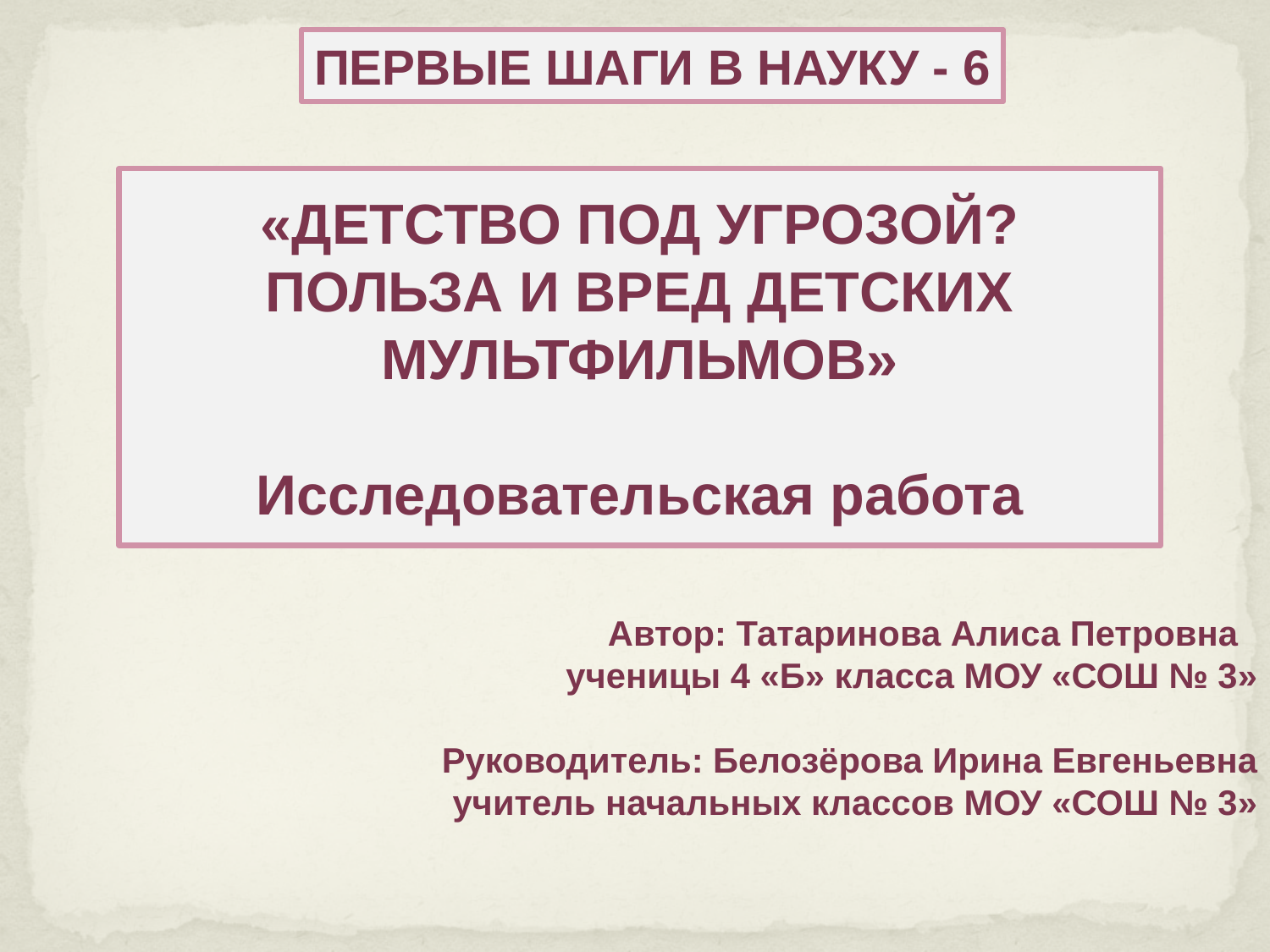

ПЕРВЫЕ ШАГИ В НАУКУ - 6
«ДЕТСТВО ПОД УГРОЗОЙ?
ПОЛЬЗА И ВРЕД ДЕТСКИХ МУЛЬТФИЛЬМОВ»

Исследовательская работа
Автор: Татаринова Алиса Петровна
ученицы 4 «Б» класса МОУ «СОШ № 3»

Руководитель: Белозёрова Ирина Евгеньевна
учитель начальных классов МОУ «СОШ № 3»